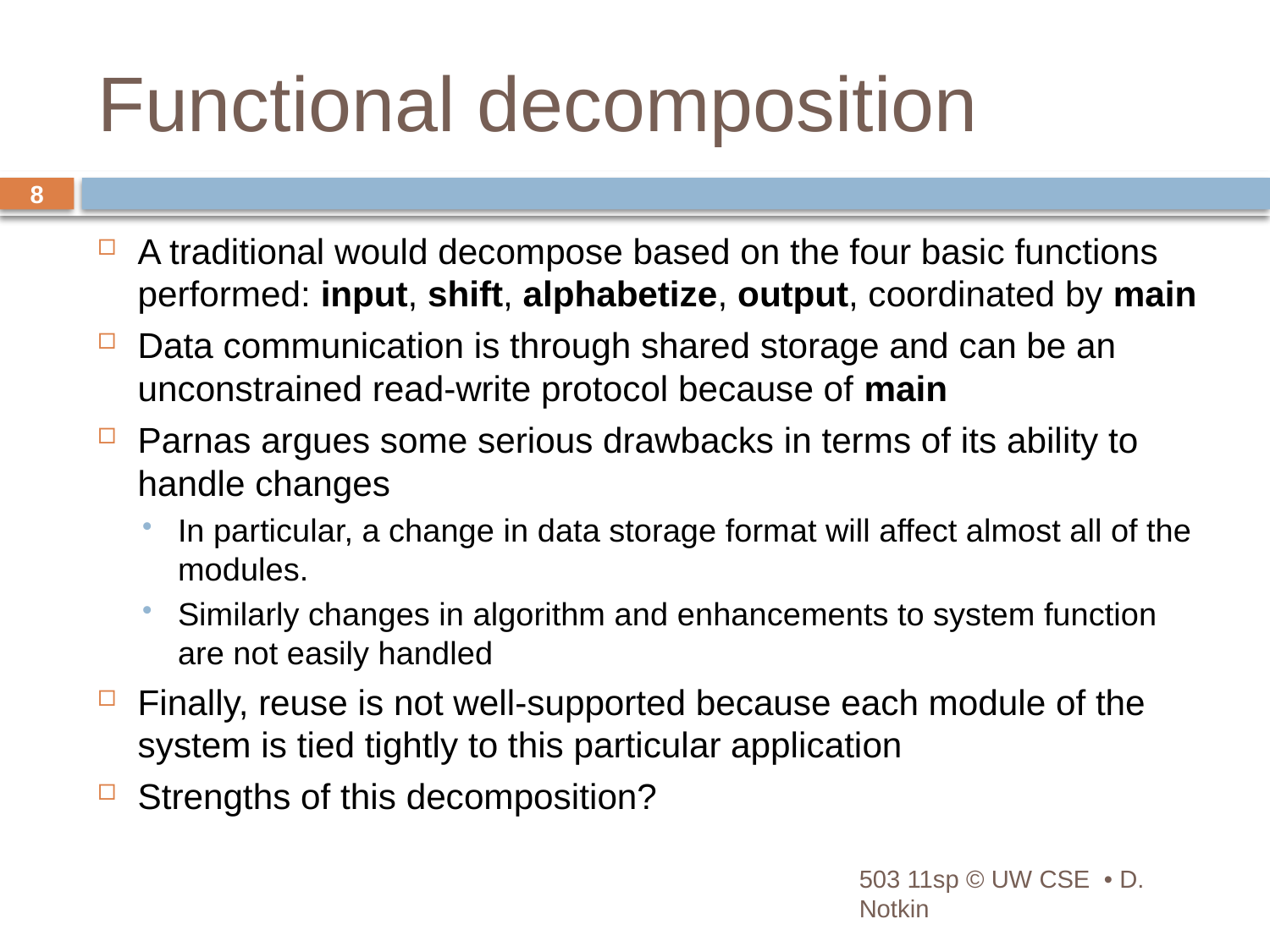

# Functional decomposition
8
A traditional would decompose based on the four basic functions performed: input, shift, alphabetize, output, coordinated by main
Data communication is through shared storage and can be an unconstrained read-write protocol because of main
Parnas argues some serious drawbacks in terms of its ability to handle changes
In particular, a change in data storage format will affect almost all of the modules.
Similarly changes in algorithm and enhancements to system function are not easily handled
Finally, reuse is not well-supported because each module of the system is tied tightly to this particular application
Strengths of this decomposition?

503 11sp © UW CSE  • D. Notkin